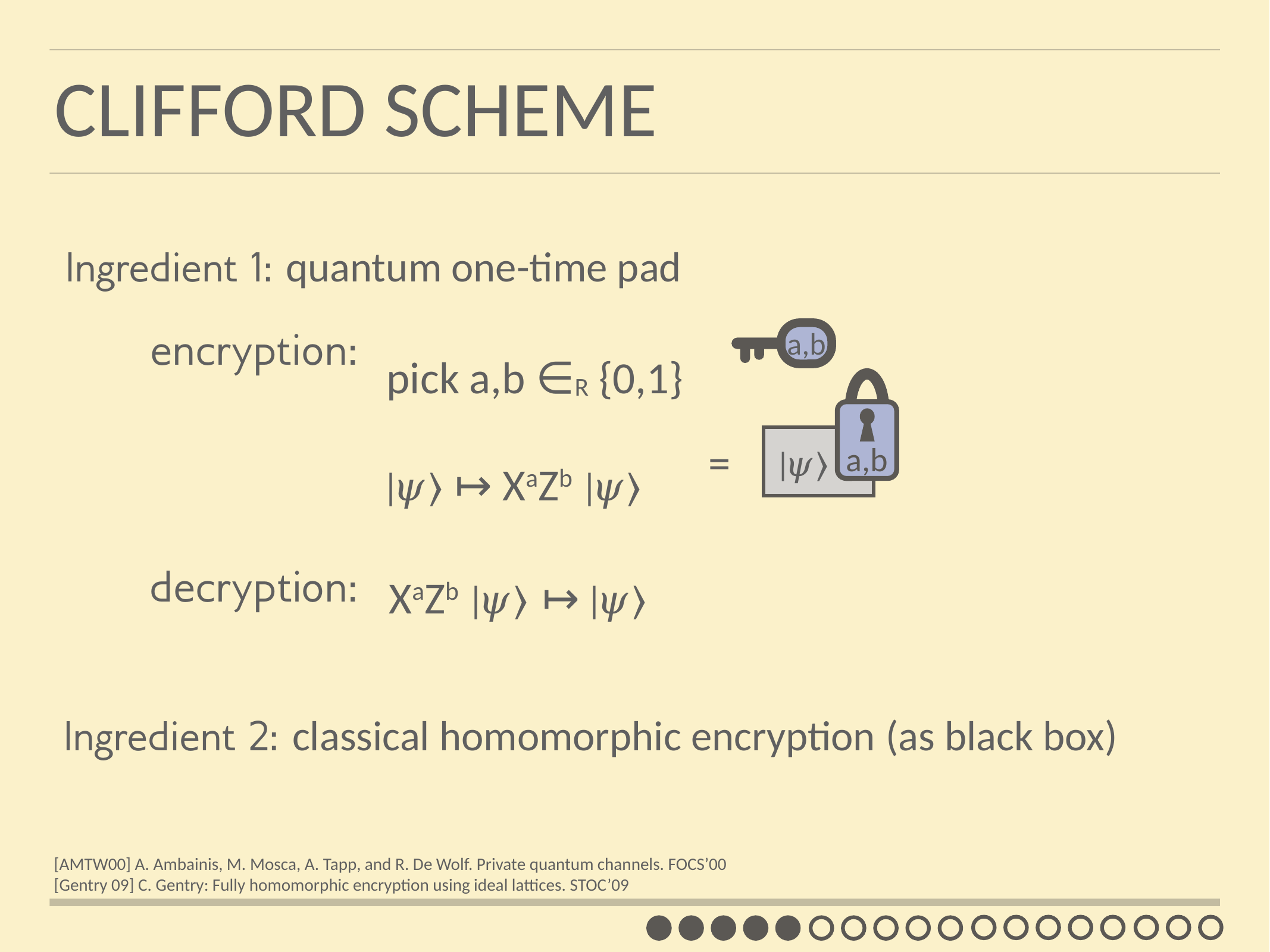

# Clifford Scheme
Ingredient 1: quantum one-time pad
pick a,b ∈R {0,1}
|𝜓⟩ ↦ XaZb |𝜓⟩
encryption:
a,b

a,b
 |𝜓⟩
=
XaZb |𝜓⟩ ↦ |𝜓⟩
decryption:
Ingredient 2: classical homomorphic encryption (as black box)
[AMTW00] A. Ambainis, M. Mosca, A. Tapp, and R. De Wolf. Private quantum channels. FOCS’00
[Gentry 09] C. Gentry: Fully homomorphic encryption using ideal lattices. STOC’09